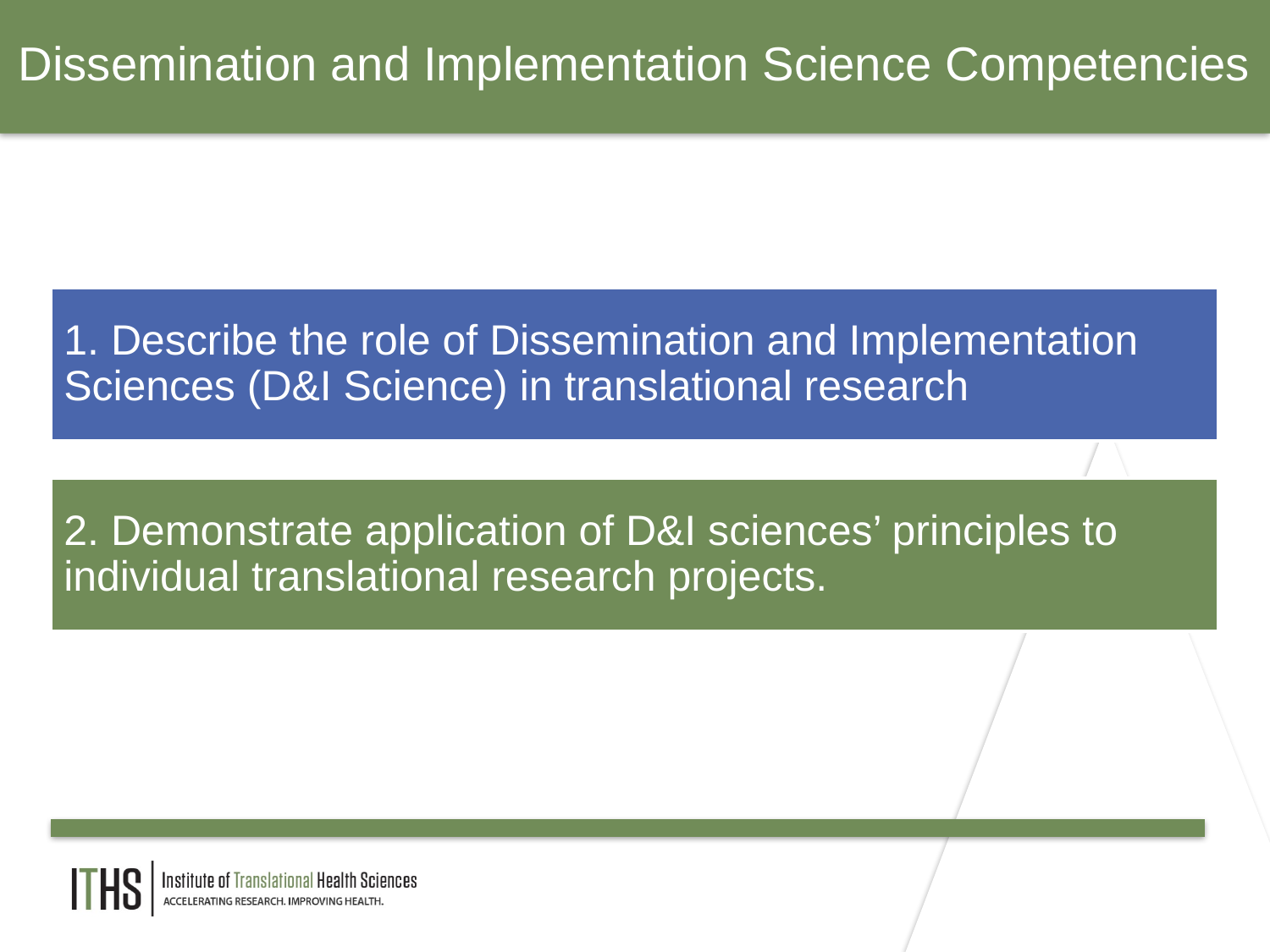

Dissemination and Implementation Science Competencies
1. Describe the role of Dissemination and Implementation Sciences (D&I Science) in translational research
2. Demonstrate application of D&I sciences’ principles to individual translational research projects.